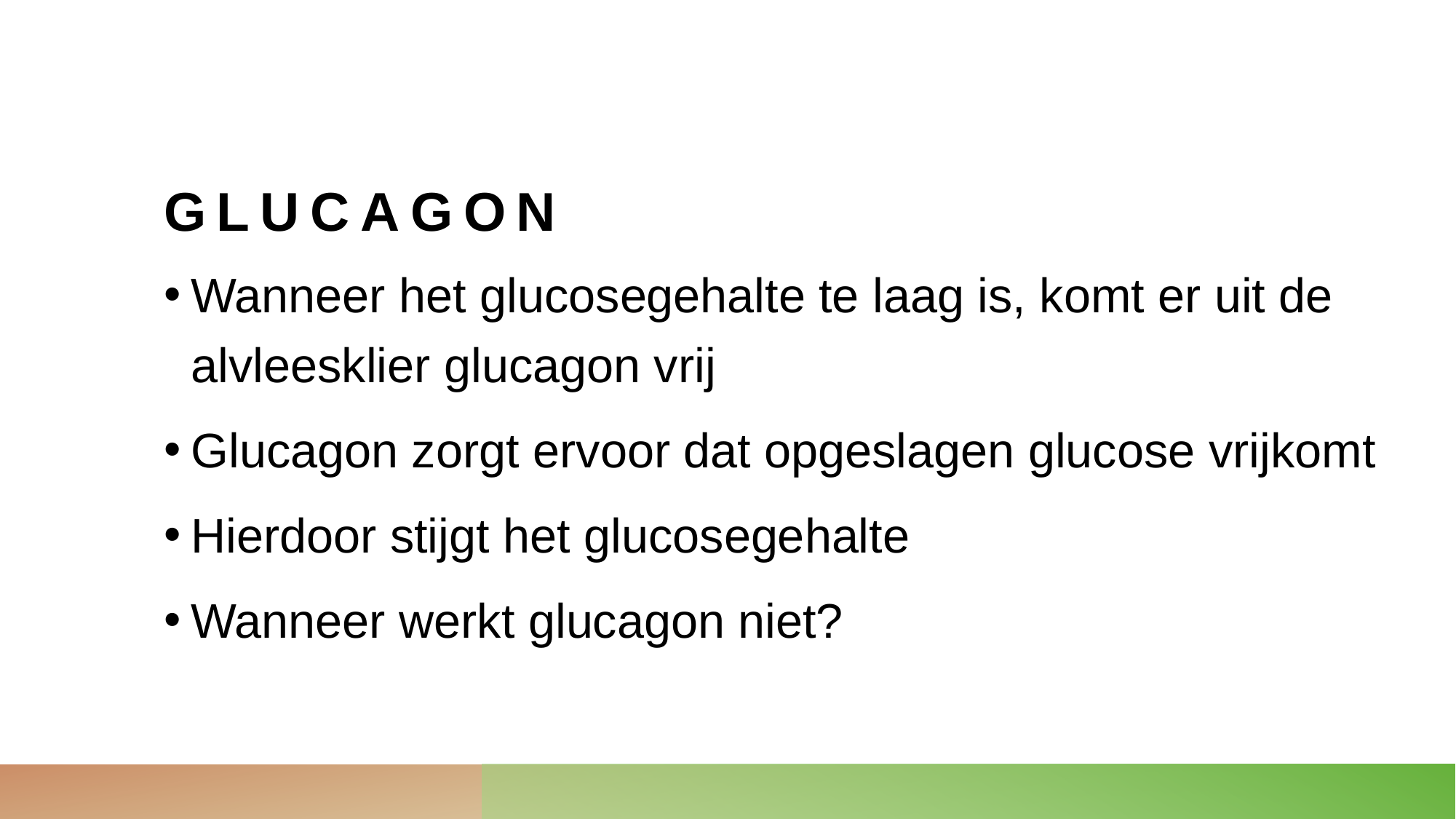

# Glucagon
Wanneer het glucosegehalte te laag is, komt er uit de alvleesklier glucagon vrij
Glucagon zorgt ervoor dat opgeslagen glucose vrijkomt
Hierdoor stijgt het glucosegehalte
Wanneer werkt glucagon niet?